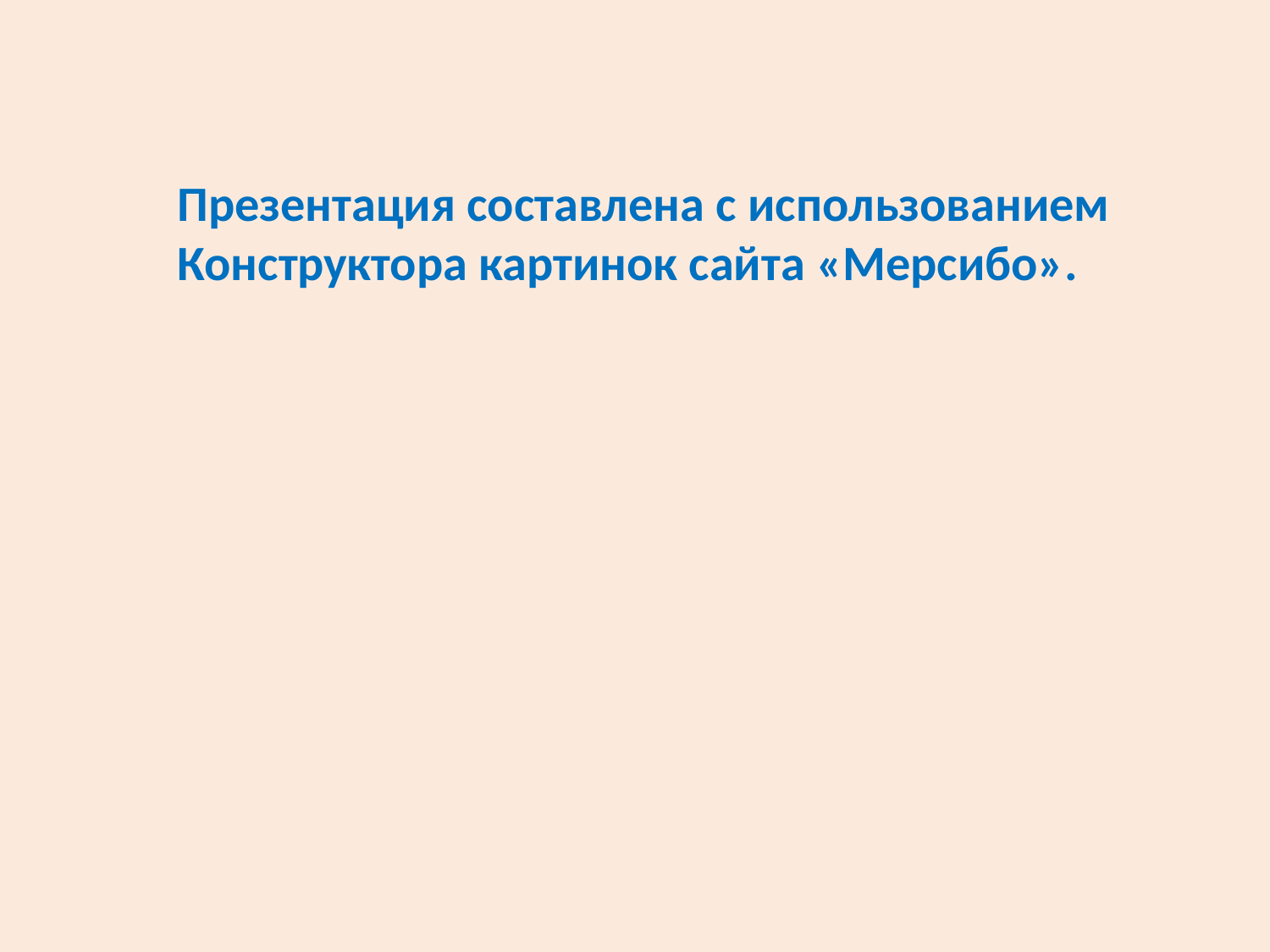

Презентация составлена с использованием Конструктора картинок сайта «Мерсибо».